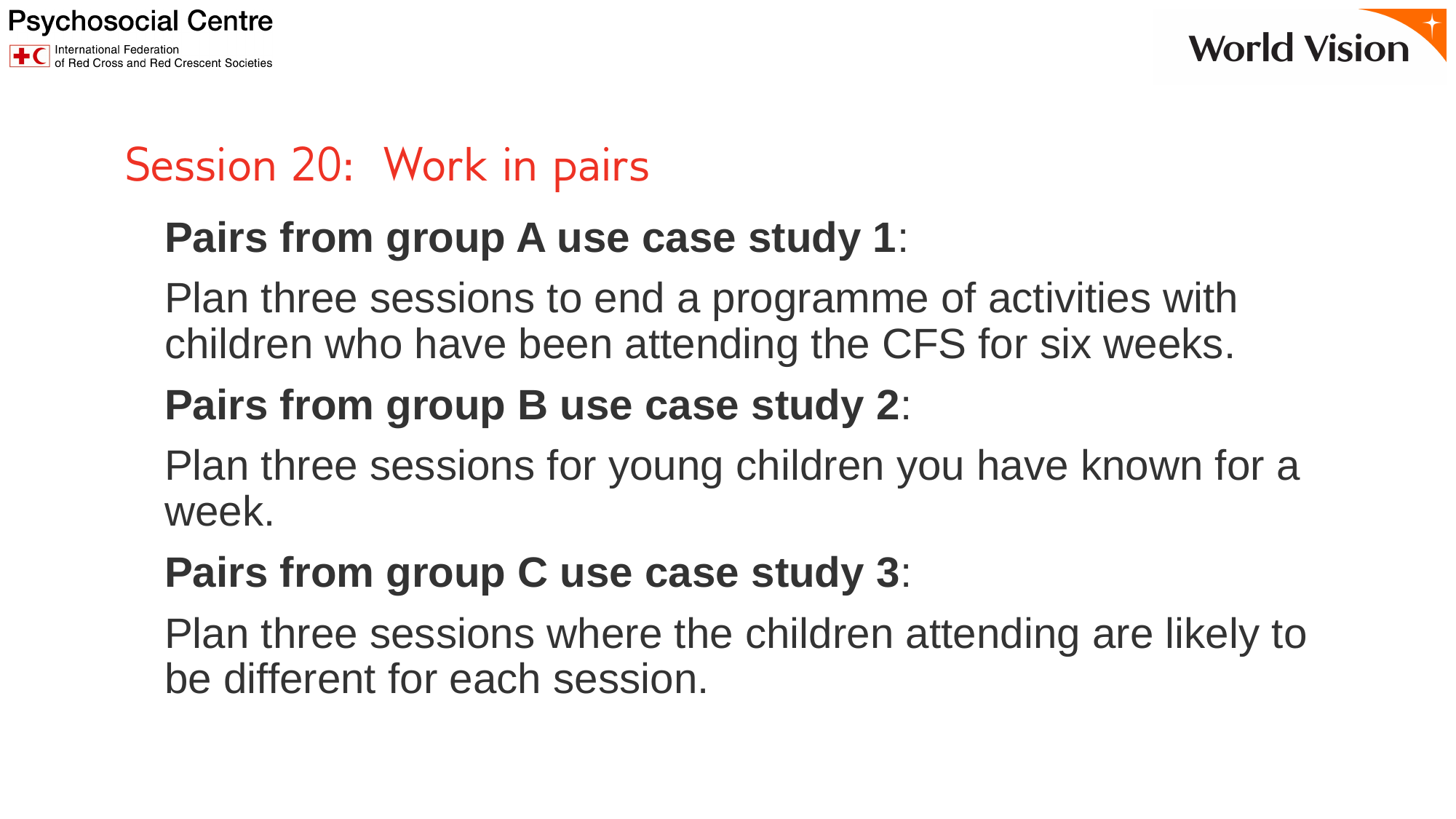

# Session 20:  Work in pairs
Pairs from group A use case study 1:
Plan three sessions to end a programme of activities with children who have been attending the CFS for six weeks.
Pairs from group B use case study 2:
Plan three sessions for young children you have known for a week.
Pairs from group C use case study 3:
Plan three sessions where the children attending are likely to be different for each session.